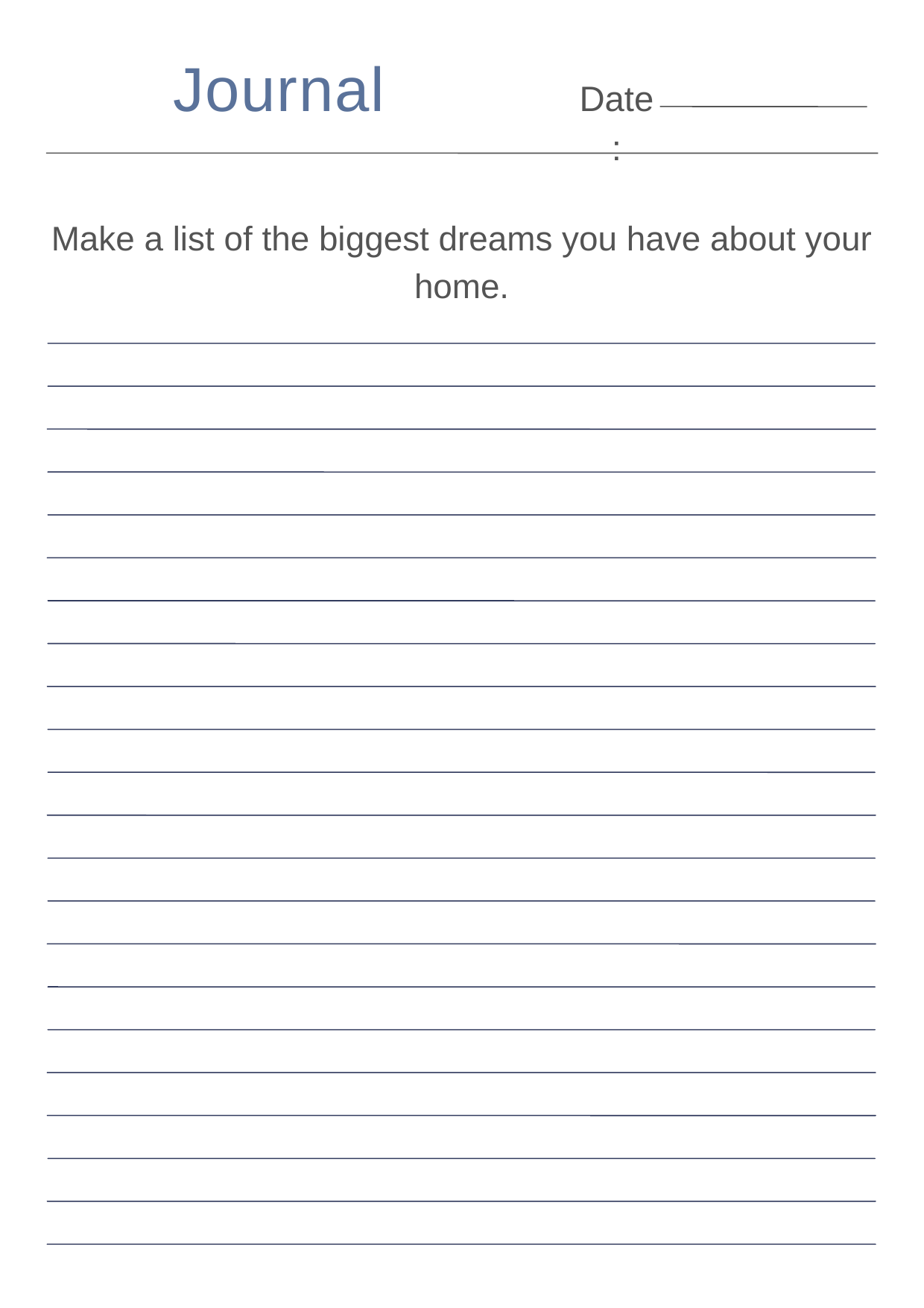

Journal
Date:

Make a list of the biggest dreams you have about your home.